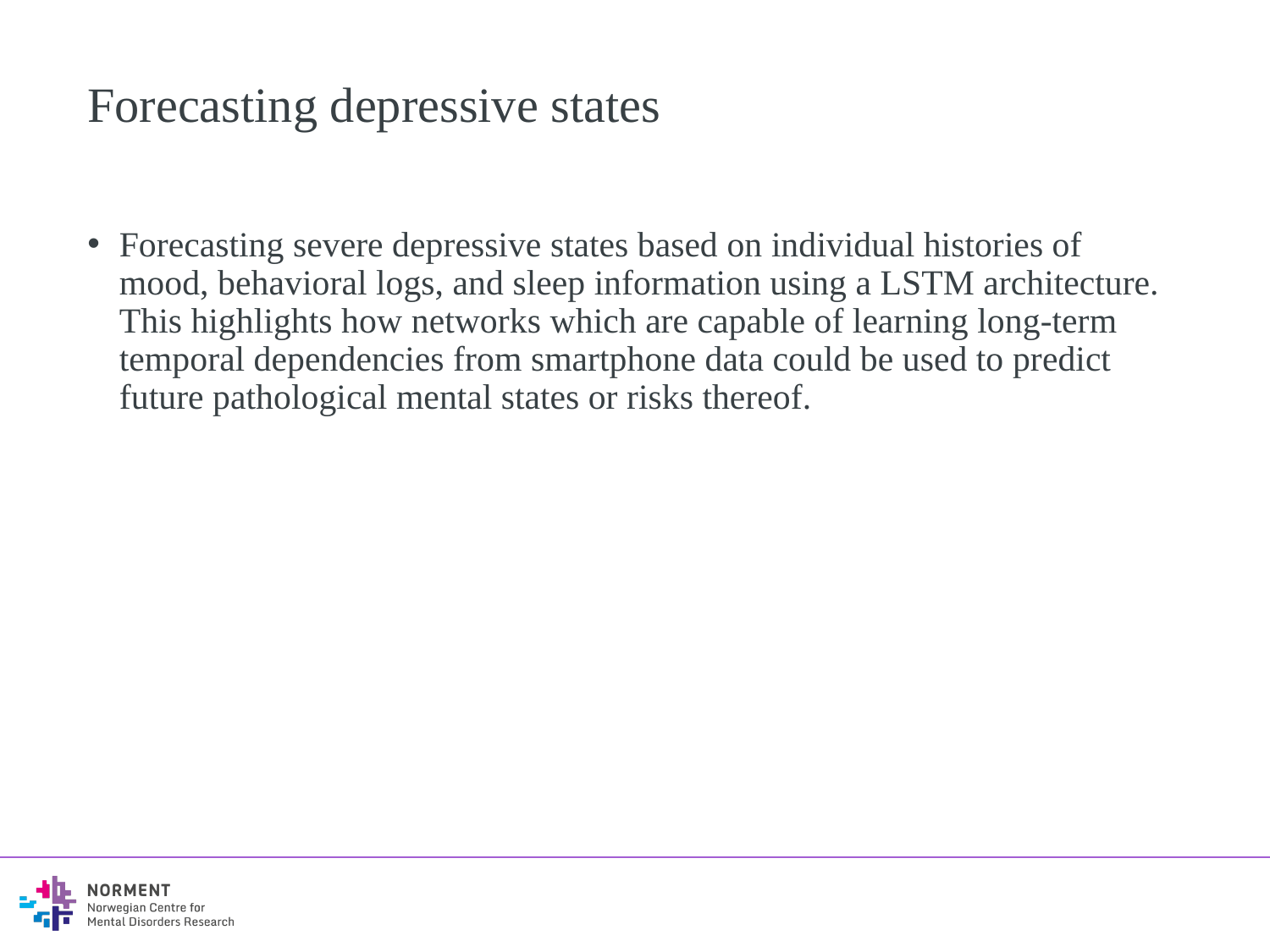

# Forecasting depressive states
Forecasting severe depressive states based on individual histories of mood, behavioral logs, and sleep information using a LSTM architecture. This highlights how networks which are capable of learning long-term temporal dependencies from smartphone data could be used to predict future pathological mental states or risks thereof.